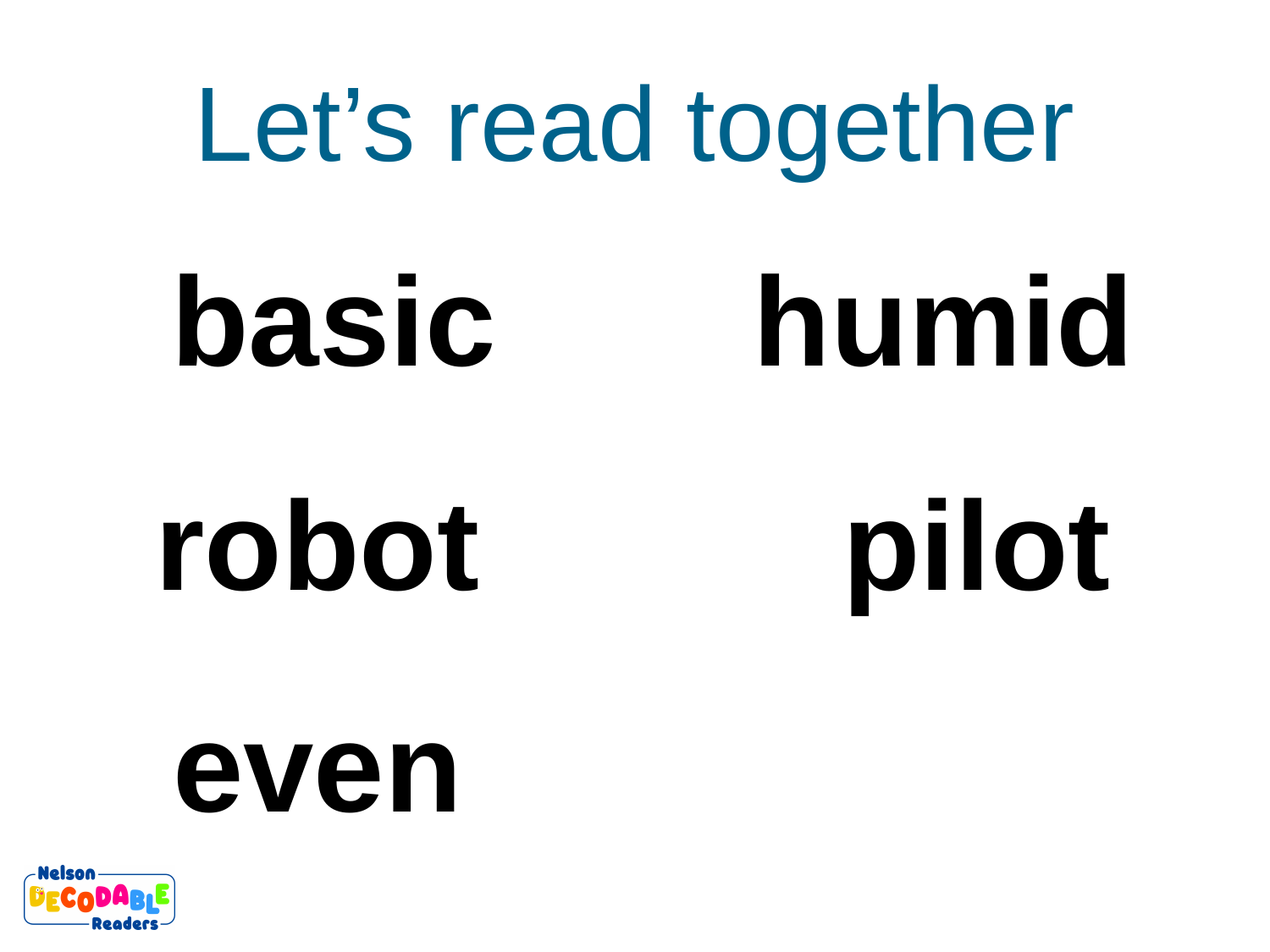

Let’s read together
basic
humid
robot
pilot

even